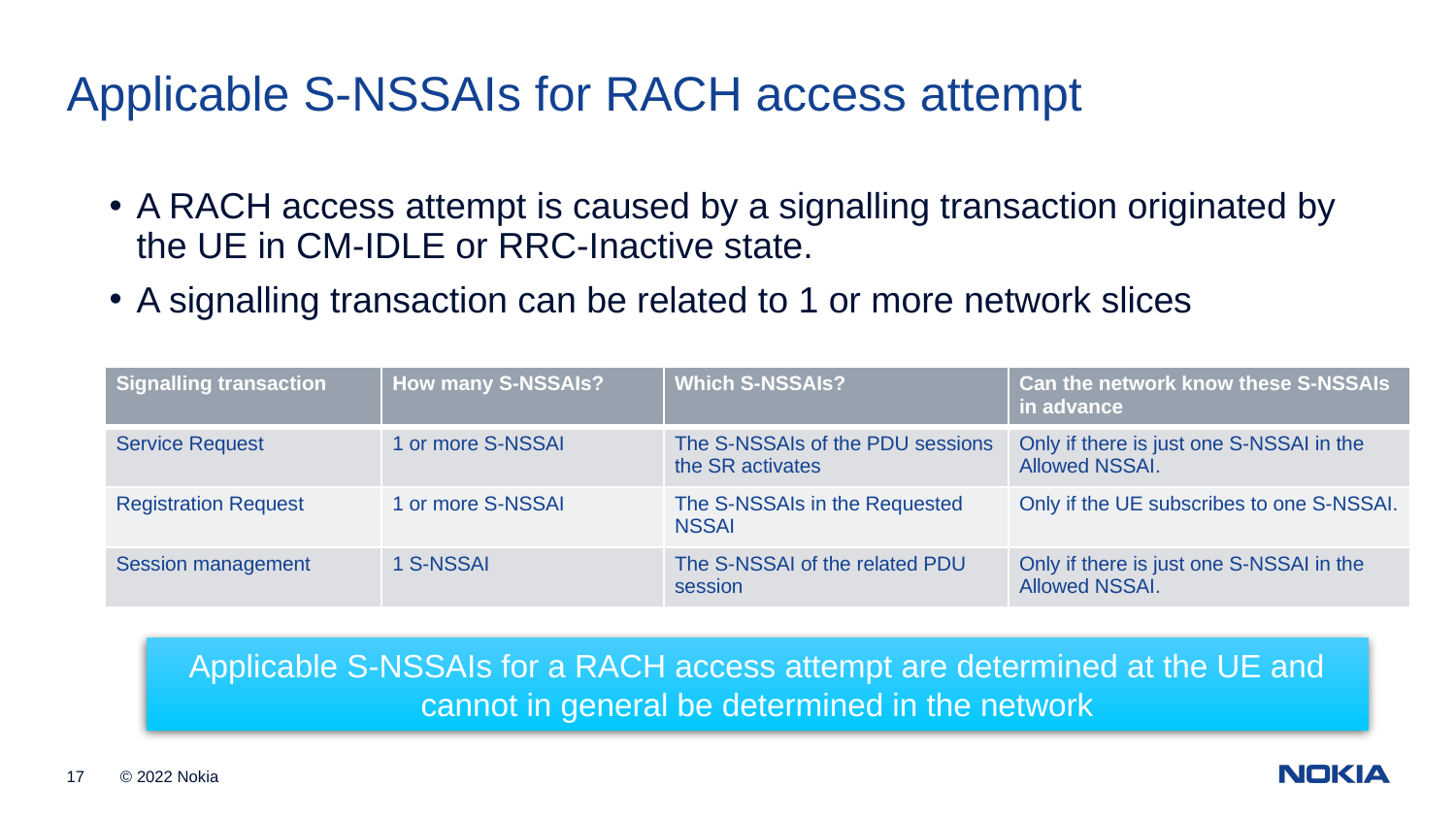

Applicable S-NSSAIs for RACH access attempt
A RACH access attempt is caused by a signalling transaction originated by the UE in CM-IDLE or RRC-Inactive state.
A signalling transaction can be related to 1 or more network slices

| Signalling transaction | How many S-NSSAIs? | Which S-NSSAIs? | Can the network know these S-NSSAIs in advance |
| --- | --- | --- | --- |
| Service Request | 1 or more S-NSSAI | The S-NSSAIs of the PDU sessions the SR activates | Only if there is just one S-NSSAI in the Allowed NSSAI. |
| Registration Request | 1 or more S-NSSAI | The S-NSSAIs in the Requested NSSAI | Only if the UE subscribes to one S-NSSAI. |
| Session management | 1 S-NSSAI | The S-NSSAI of the related PDU session | Only if there is just one S-NSSAI in the Allowed NSSAI. |
Applicable S-NSSAIs for a RACH access attempt are determined at the UE and cannot in general be determined in the network